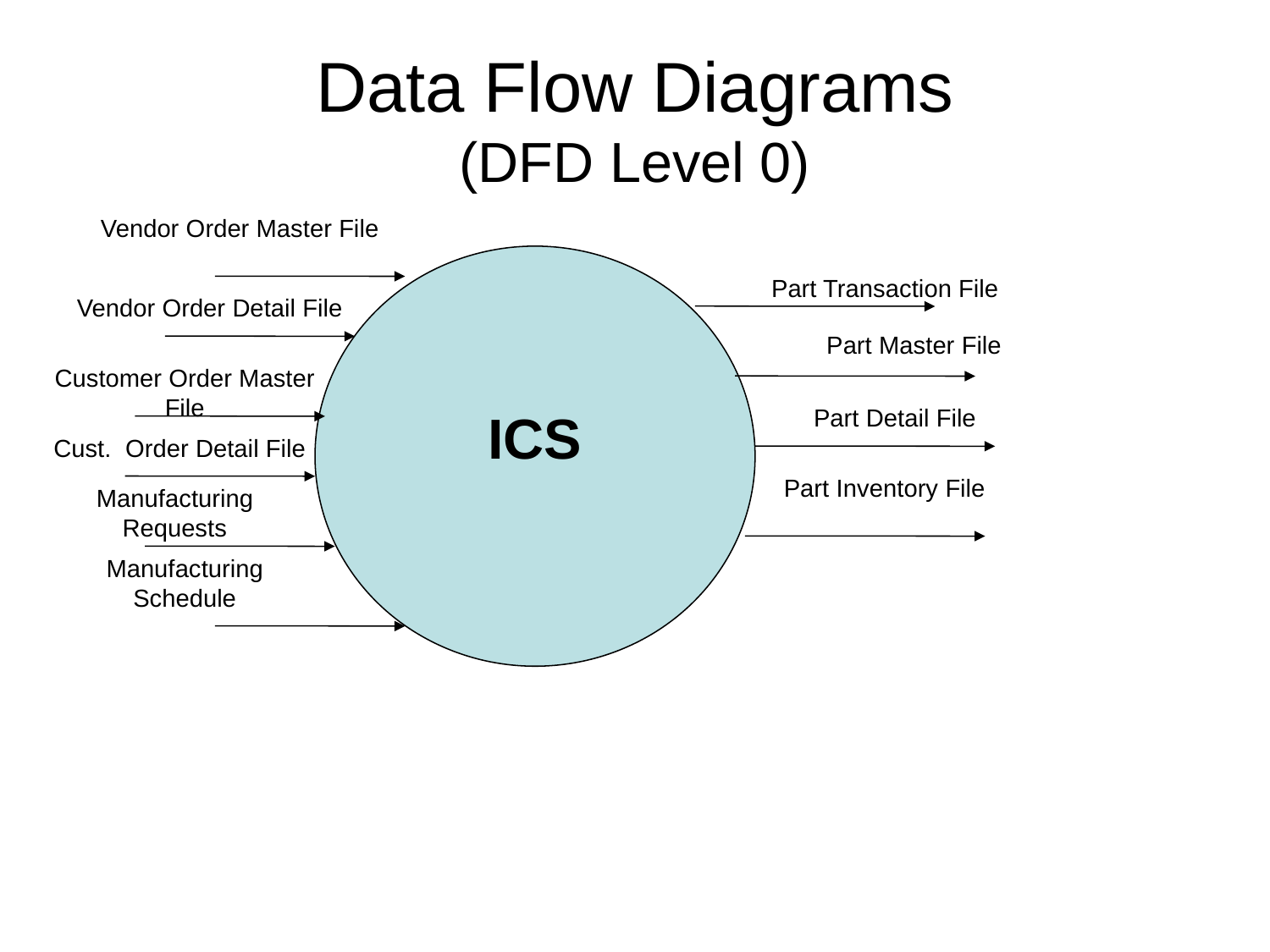

# Data Flow Diagrams (DFD Level 0)
Vendor Order Master File

Part Transaction File

Vendor Order Detail File

Part Master File

Customer Order Master File

ICS
Part Detail File

Cust.  Order Detail File

Part Inventory File
Manufacturing Requests

Manufacturing Schedule